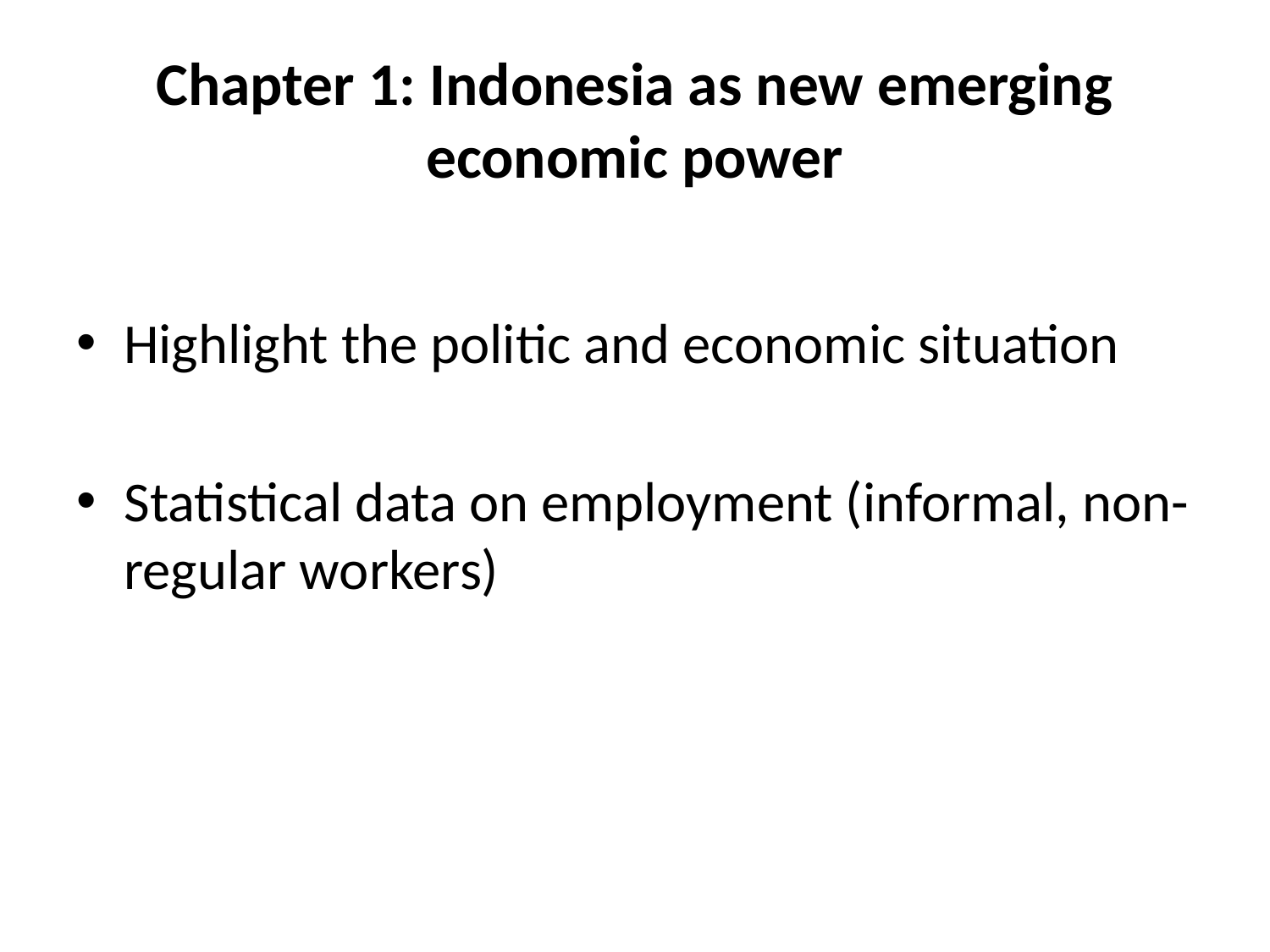

# Chapter 1: Indonesia as new emerging economic power

Highlight the politic and economic situation

Statistical data on employment (informal, non-regular workers)